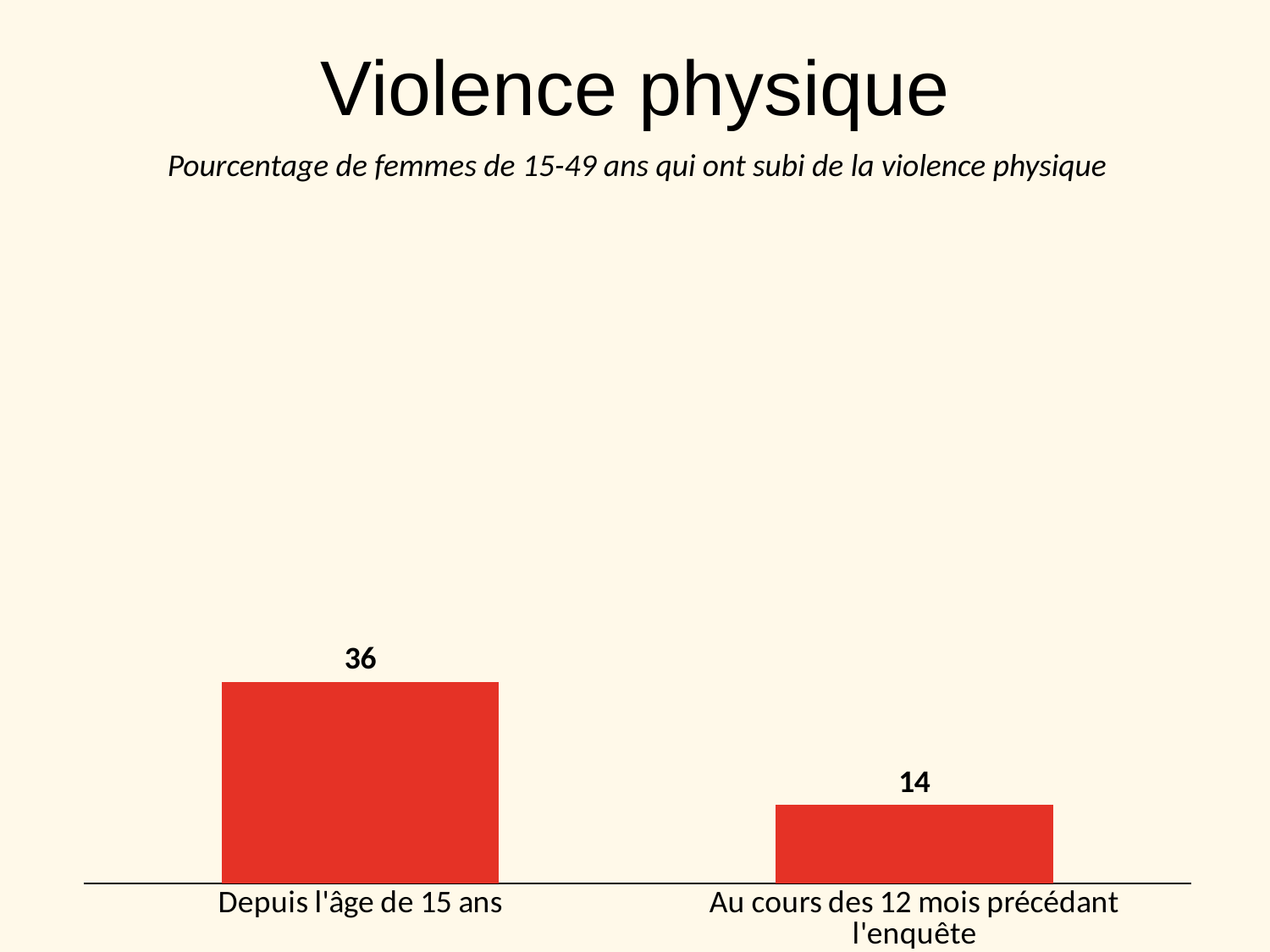

# Violence physique
Pourcentage de femmes de 15-49 ans qui ont subi de la violence physique

### Chart

| Category | Series 1 |
|---|---|
| Depuis l'âge de 15 ans | 36.0 |
| Au cours des 12 mois précédant l'enquête | 14.0 |